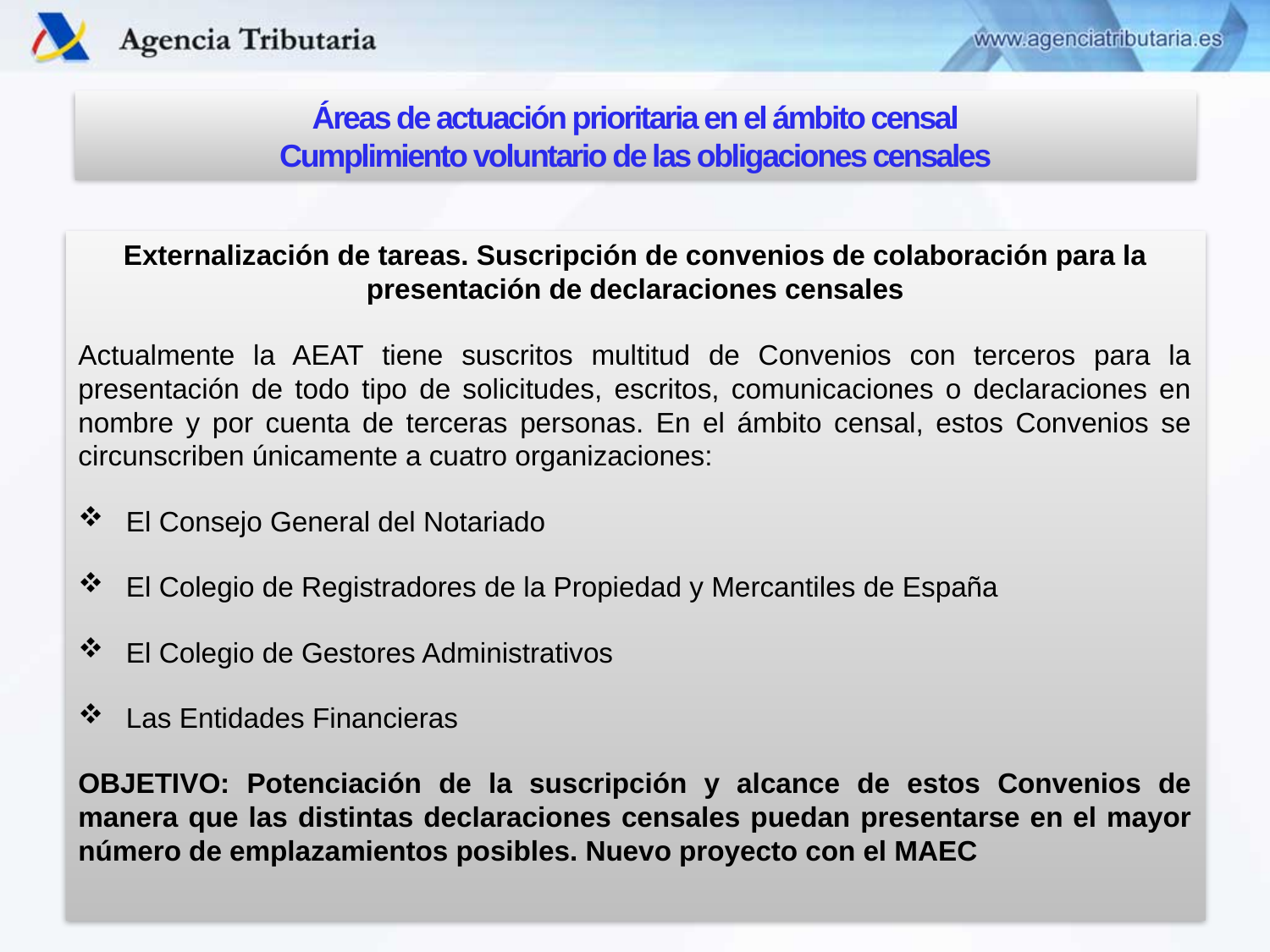

Áreas de actuación prioritaria en el ámbito censal
Cumplimiento voluntario de las obligaciones censales

Externalización de tareas. Suscripción de convenios de colaboración para la presentación de declaraciones censales
Actualmente la AEAT tiene suscritos multitud de Convenios con terceros para la presentación de todo tipo de solicitudes, escritos, comunicaciones o declaraciones en nombre y por cuenta de terceras personas. En el ámbito censal, estos Convenios se circunscriben únicamente a cuatro organizaciones:
El Consejo General del Notariado
El Colegio de Registradores de la Propiedad y Mercantiles de España
El Colegio de Gestores Administrativos
Las Entidades Financieras
OBJETIVO: Potenciación de la suscripción y alcance de estos Convenios de manera que las distintas declaraciones censales puedan presentarse en el mayor número de emplazamientos posibles. Nuevo proyecto con el MAEC